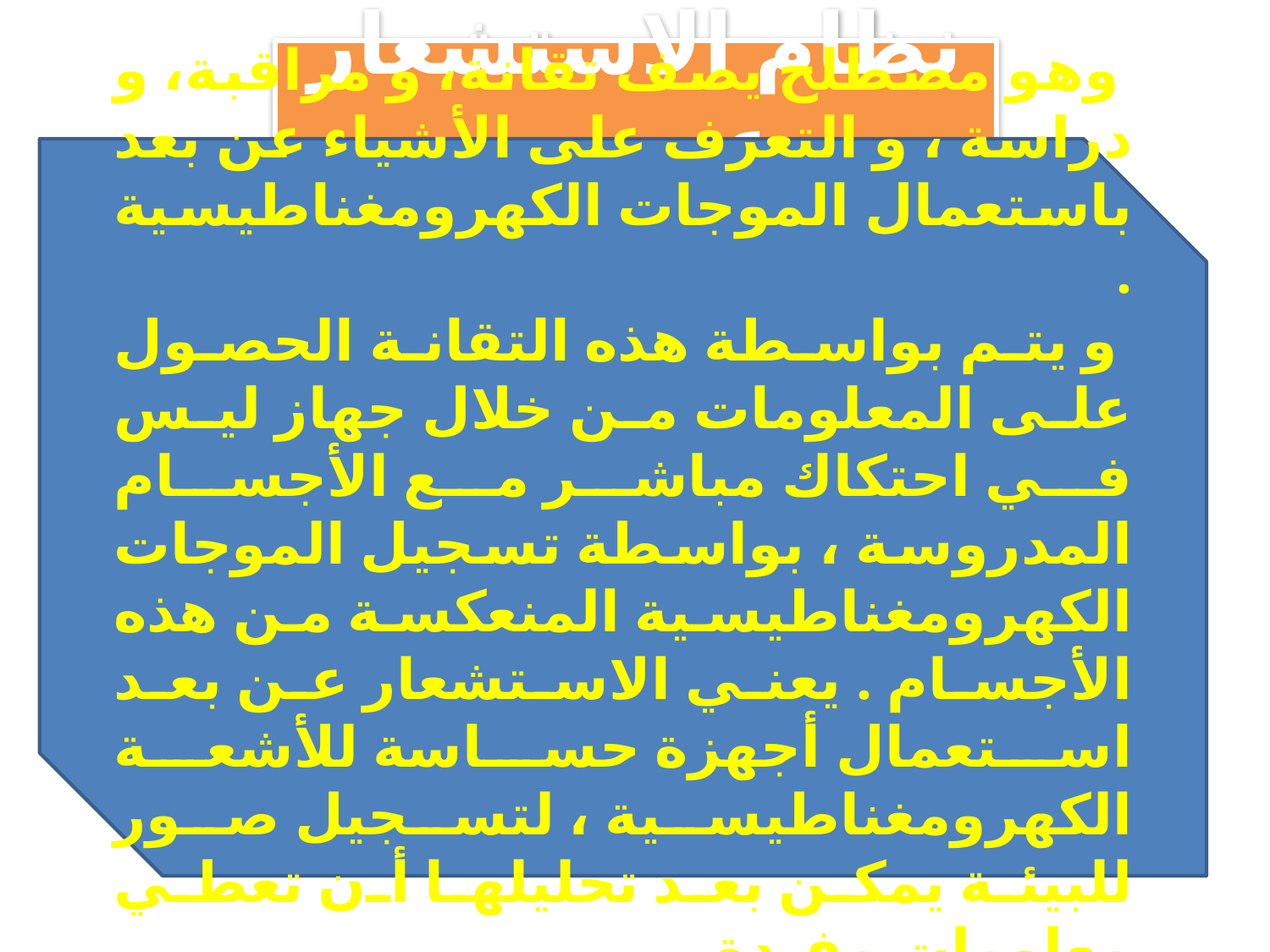

# نظام الاستشعار عن بعد
	 وهو مصطلح يصف تقانة، و مراقبة، و دراسة ، و التعرف على الأشياء عن بعد باستعمال الموجات الكهرومغناطيسية .
 و يتم بواسطة هذه التقانة الحصول على المعلومات من خلال جهاز ليس في احتكاك مباشر مع الأجسام المدروسة ، بواسطة تسجيل الموجات الكهرومغناطيسية المنعكسة من هذه الأجسام . يعني الاستشعار عن بعد استعمال أجهزة حساسة للأشعة الكهرومغناطيسية ، لتسجيل صور للبيئة يمكن بعد تحليلها أن تعطي معلومات مفيدة .